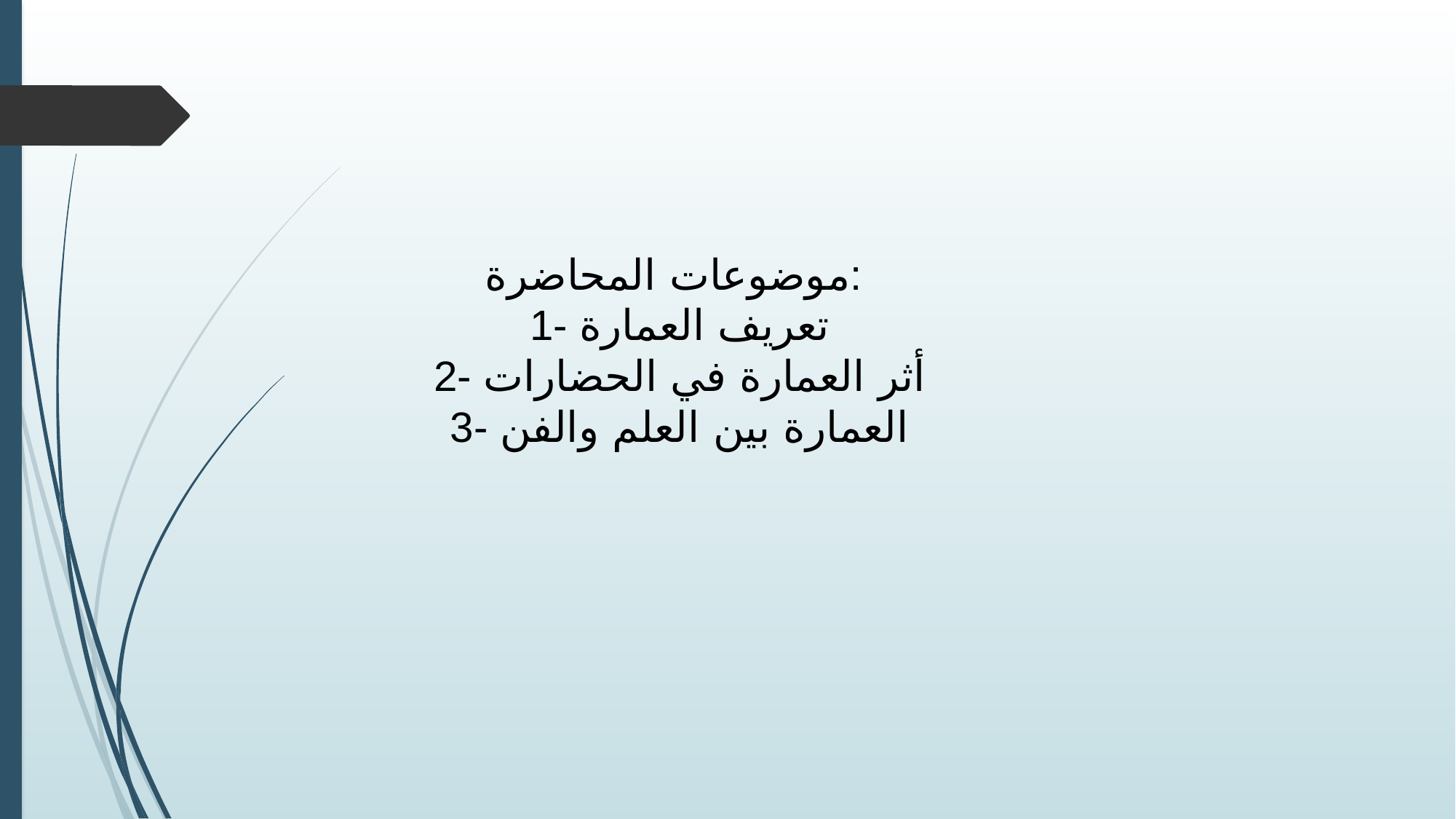

موضوعات المحاضرة:
1- تعريف العمارة
2- أثر العمارة في الحضارات
3- العمارة بين العلم والفن